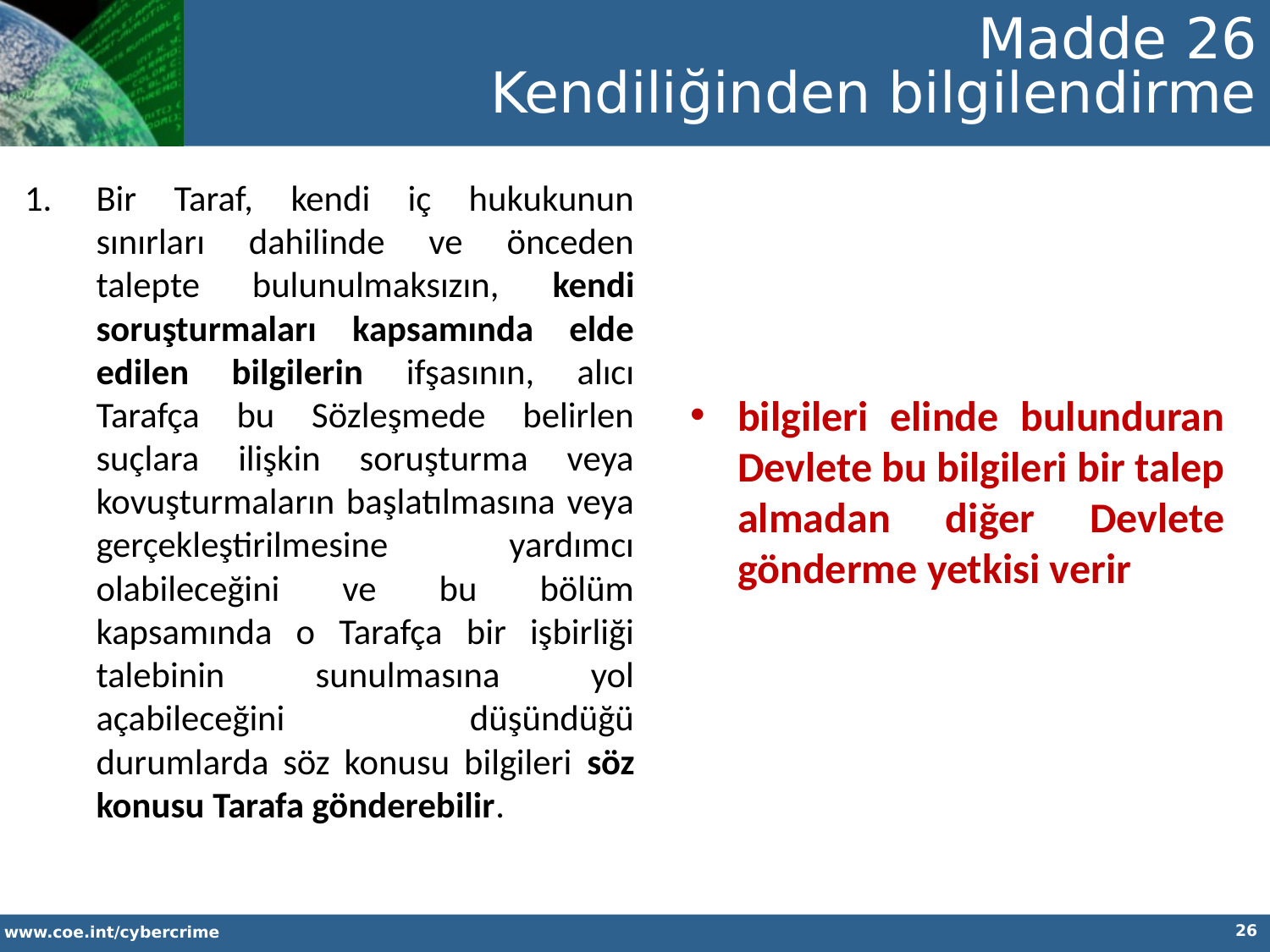

Madde 26
Kendiliğinden bilgilendirme
Bir Taraf, kendi iç hukukunun sınırları dahilinde ve önceden talepte bulunulmaksızın, kendi soruşturmaları kapsamında elde edilen bilgilerin ifşasının, alıcı Tarafça bu Sözleşmede belirlen suçlara ilişkin soruşturma veya kovuşturmaların başlatılmasına veya gerçekleştirilmesine yardımcı olabileceğini ve bu bölüm kapsamında o Tarafça bir işbirliği talebinin sunulmasına yol açabileceğini düşündüğü durumlarda söz konusu bilgileri söz konusu Tarafa gönderebilir.
bilgileri elinde bulunduran Devlete bu bilgileri bir talep almadan diğer Devlete gönderme yetkisi verir
26